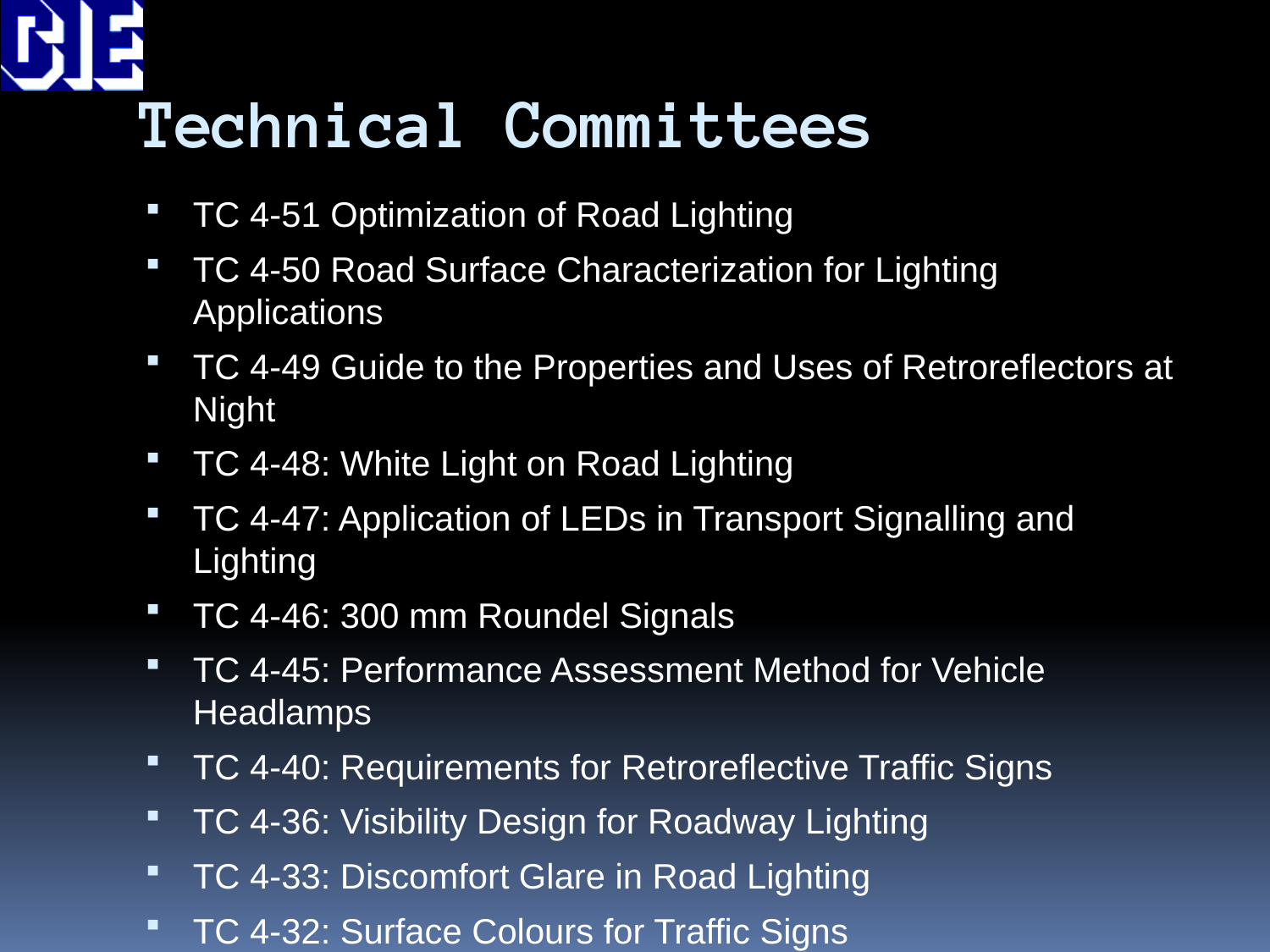

# Technical Committees
TC 4-51 Optimization of Road Lighting
TC 4-50 Road Surface Characterization for Lighting Applications
TC 4-49 Guide to the Properties and Uses of Retroreflectors at Night
TC 4-48: White Light on Road Lighting
TC 4-47: Application of LEDs in Transport Signalling and Lighting
TC 4-46: 300 mm Roundel Signals
TC 4-45: Performance Assessment Method for Vehicle Headlamps
TC 4-40: Requirements for Retroreflective Traffic Signs
TC 4-36: Visibility Design for Roadway Lighting
TC 4-33: Discomfort Glare in Road Lighting
TC 4-32: Surface Colours for Traffic Signs
TC 4-21: Interference by Light with Astronomical Observations
TC 4-15: Road Lighting Calculations